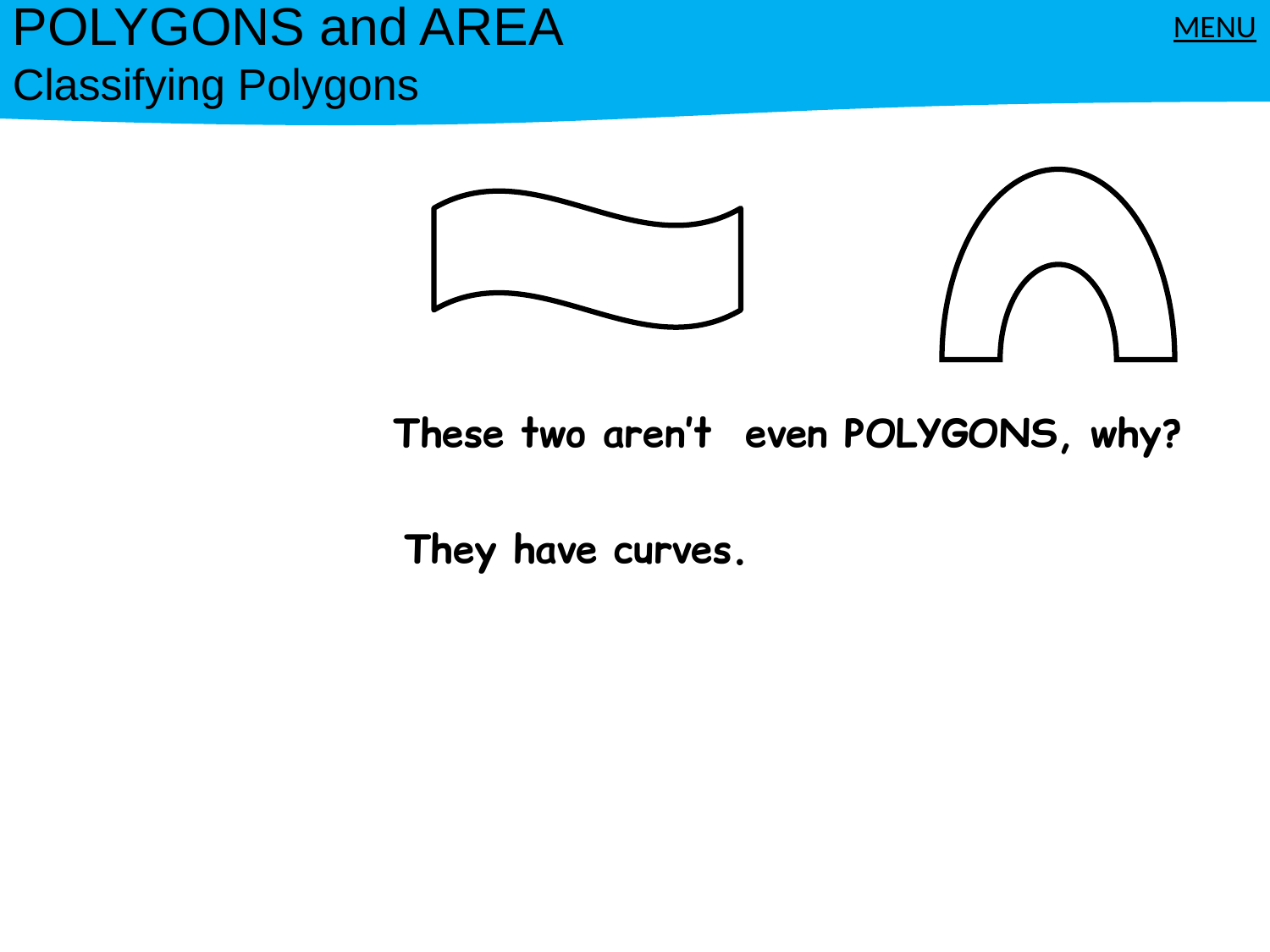

POLYGONS and AREA
Classifying Polygons
MENU

These two aren’t  even POLYGONS, why?
They have curves.